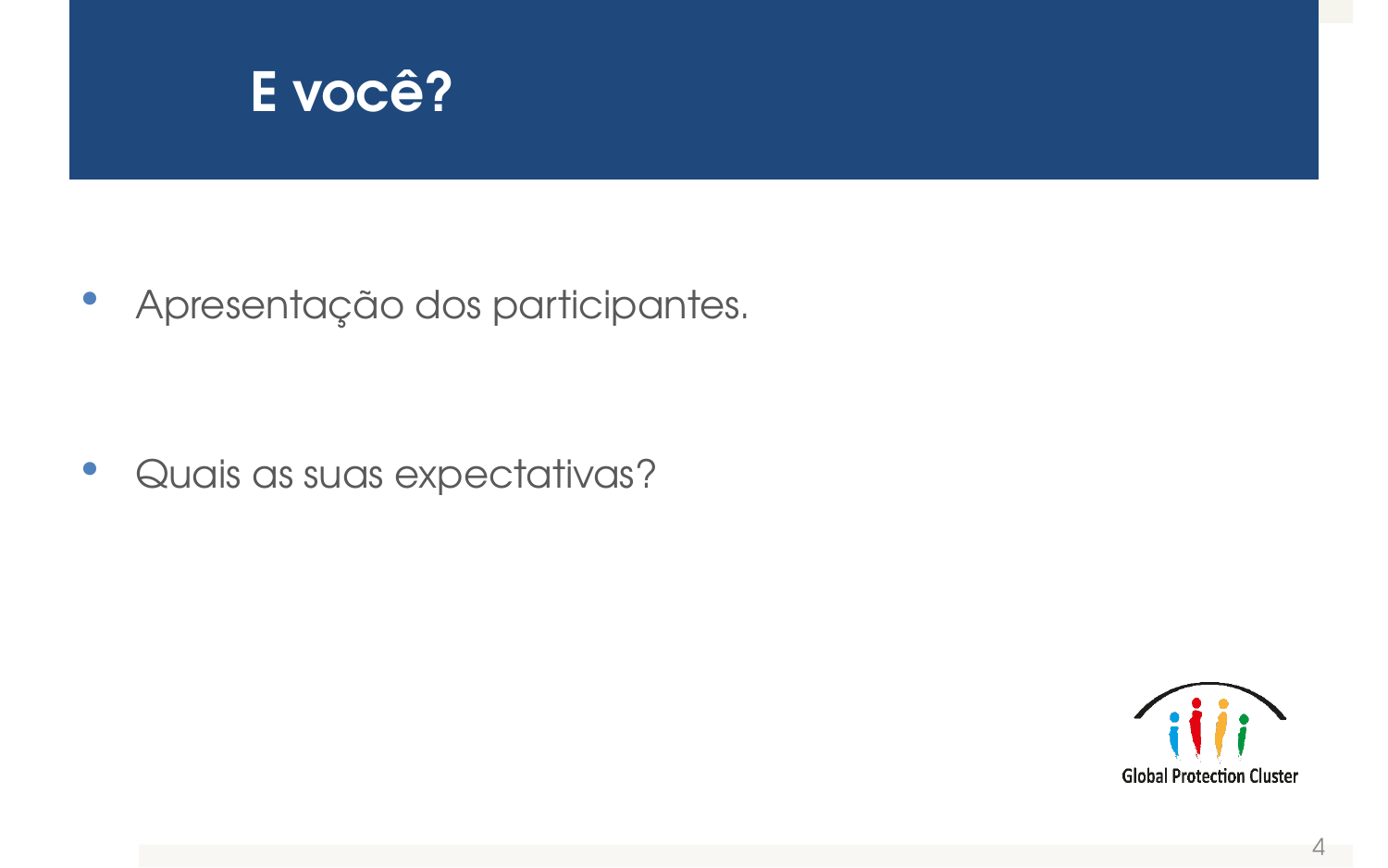

# E você?
Apresentação dos participantes.

Quais as suas expectativas?